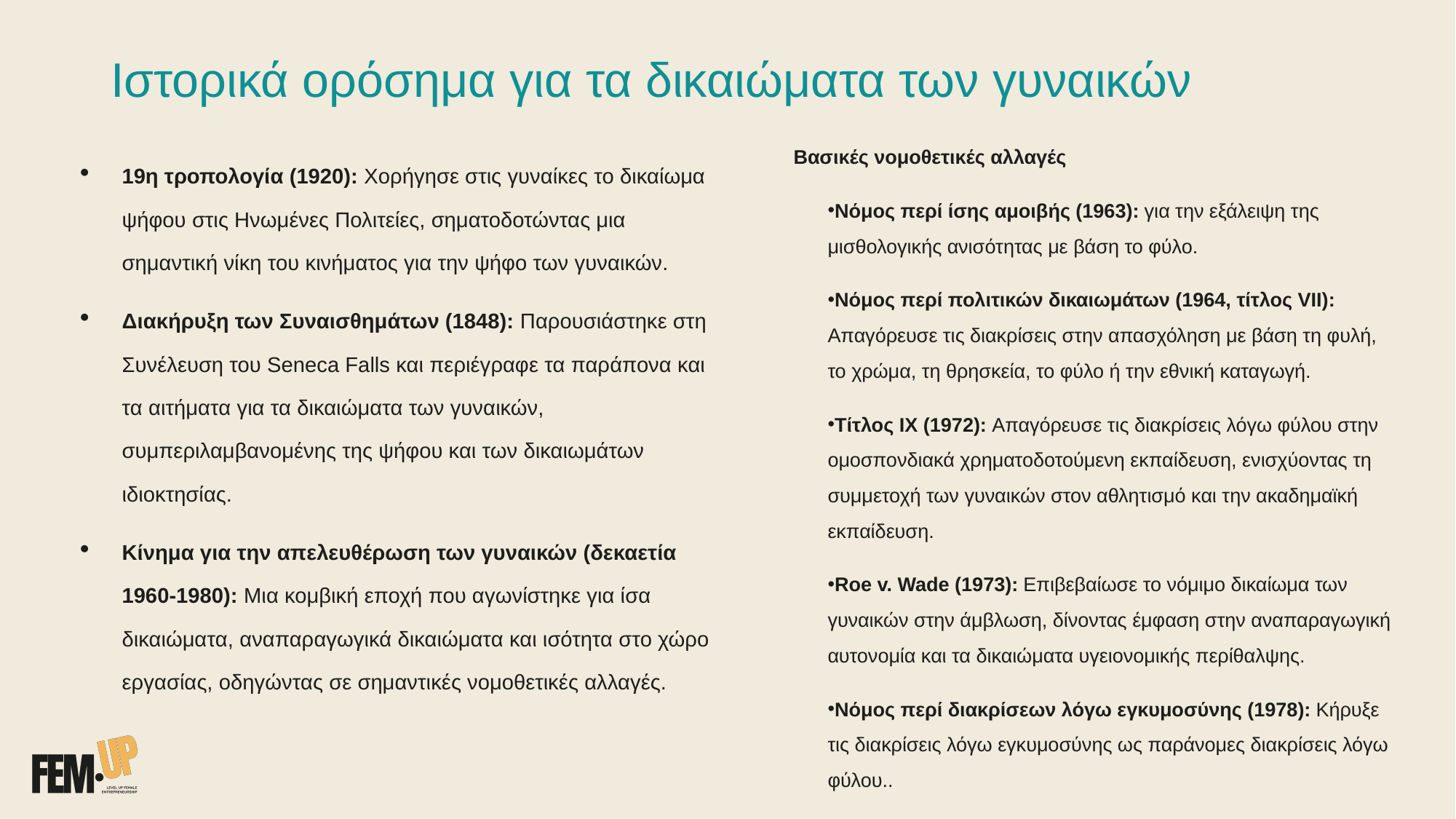

# Ιστορικά ορόσημα για τα δικαιώματα των γυναικών
Βασικές νομοθετικές αλλαγές
Νόμος περί ίσης αμοιβής (1963): για την εξάλειψη της μισθολογικής ανισότητας με βάση το φύλο.
Νόμος περί πολιτικών δικαιωμάτων (1964, τίτλος VII): Απαγόρευσε τις διακρίσεις στην απασχόληση με βάση τη φυλή, το χρώμα, τη θρησκεία, το φύλο ή την εθνική καταγωγή.
Τίτλος ΙΧ (1972): Απαγόρευσε τις διακρίσεις λόγω φύλου στην ομοσπονδιακά χρηματοδοτούμενη εκπαίδευση, ενισχύοντας τη συμμετοχή των γυναικών στον αθλητισμό και την ακαδημαϊκή εκπαίδευση.
Roe v. Wade (1973): Επιβεβαίωσε το νόμιμο δικαίωμα των γυναικών στην άμβλωση, δίνοντας έμφαση στην αναπαραγωγική αυτονομία και τα δικαιώματα υγειονομικής περίθαλψης.
Νόμος περί διακρίσεων λόγω εγκυμοσύνης (1978): Κήρυξε τις διακρίσεις λόγω εγκυμοσύνης ως παράνομες διακρίσεις λόγω φύλου..

19η τροπολογία (1920): Χορήγησε στις γυναίκες το δικαίωμα ψήφου στις Ηνωμένες Πολιτείες, σηματοδοτώντας μια σημαντική νίκη του κινήματος για την ψήφο των γυναικών.
Διακήρυξη των Συναισθημάτων (1848): Παρουσιάστηκε στη Συνέλευση του Seneca Falls και περιέγραφε τα παράπονα και τα αιτήματα για τα δικαιώματα των γυναικών, συμπεριλαμβανομένης της ψήφου και των δικαιωμάτων ιδιοκτησίας.
Κίνημα για την απελευθέρωση των γυναικών (δεκαετία 1960-1980): Μια κομβική εποχή που αγωνίστηκε για ίσα δικαιώματα, αναπαραγωγικά δικαιώματα και ισότητα στο χώρο εργασίας, οδηγώντας σε σημαντικές νομοθετικές αλλαγές.